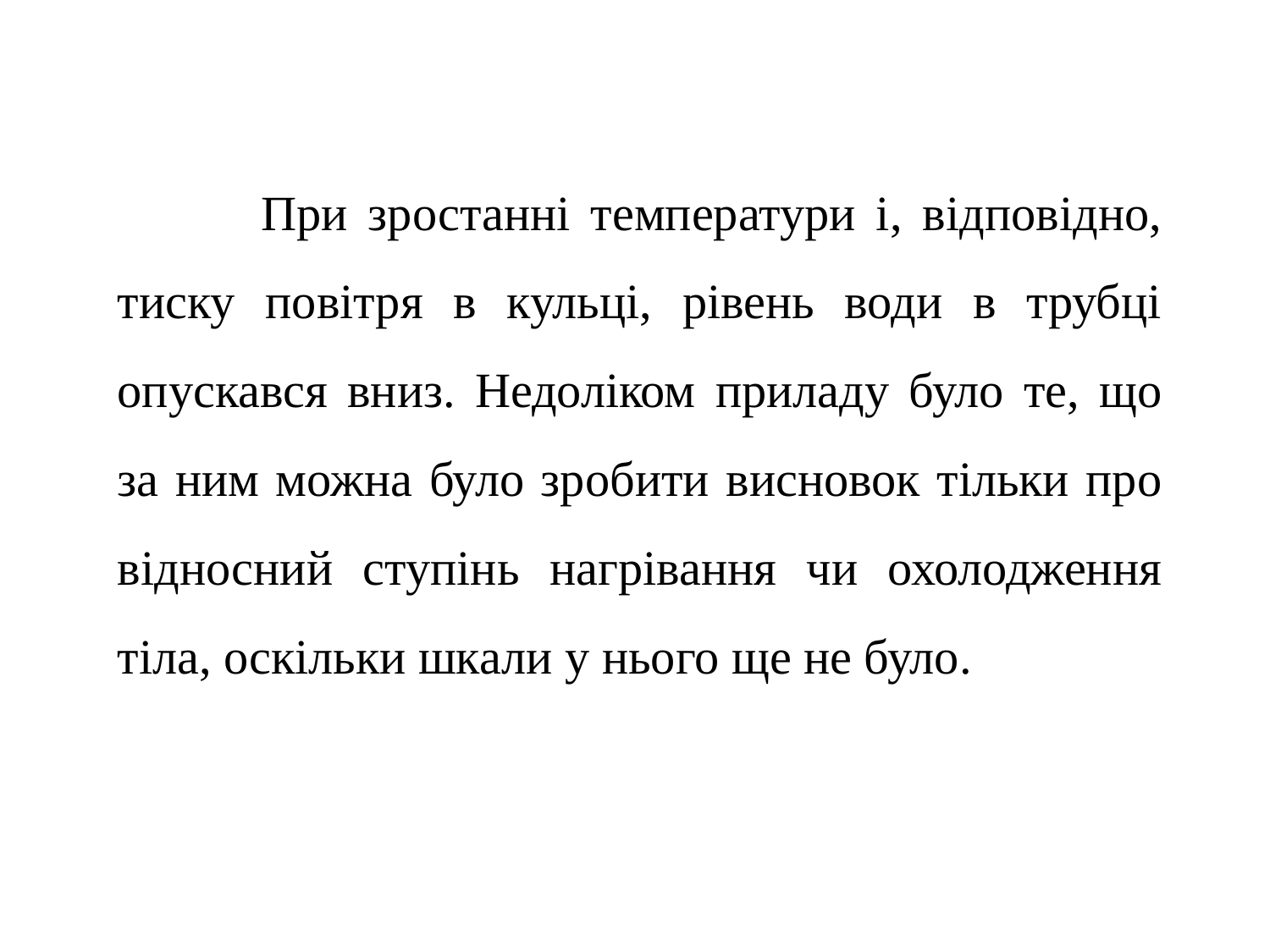

При зростанні температури і, відповідно, тиску повітря в кульці, рівень води в трубці опускався вниз. Недоліком приладу було те, що за ним можна було зробити висновок тільки про відносний ступінь нагрівання чи охолодження тіла, оскільки шкали у нього ще не було.